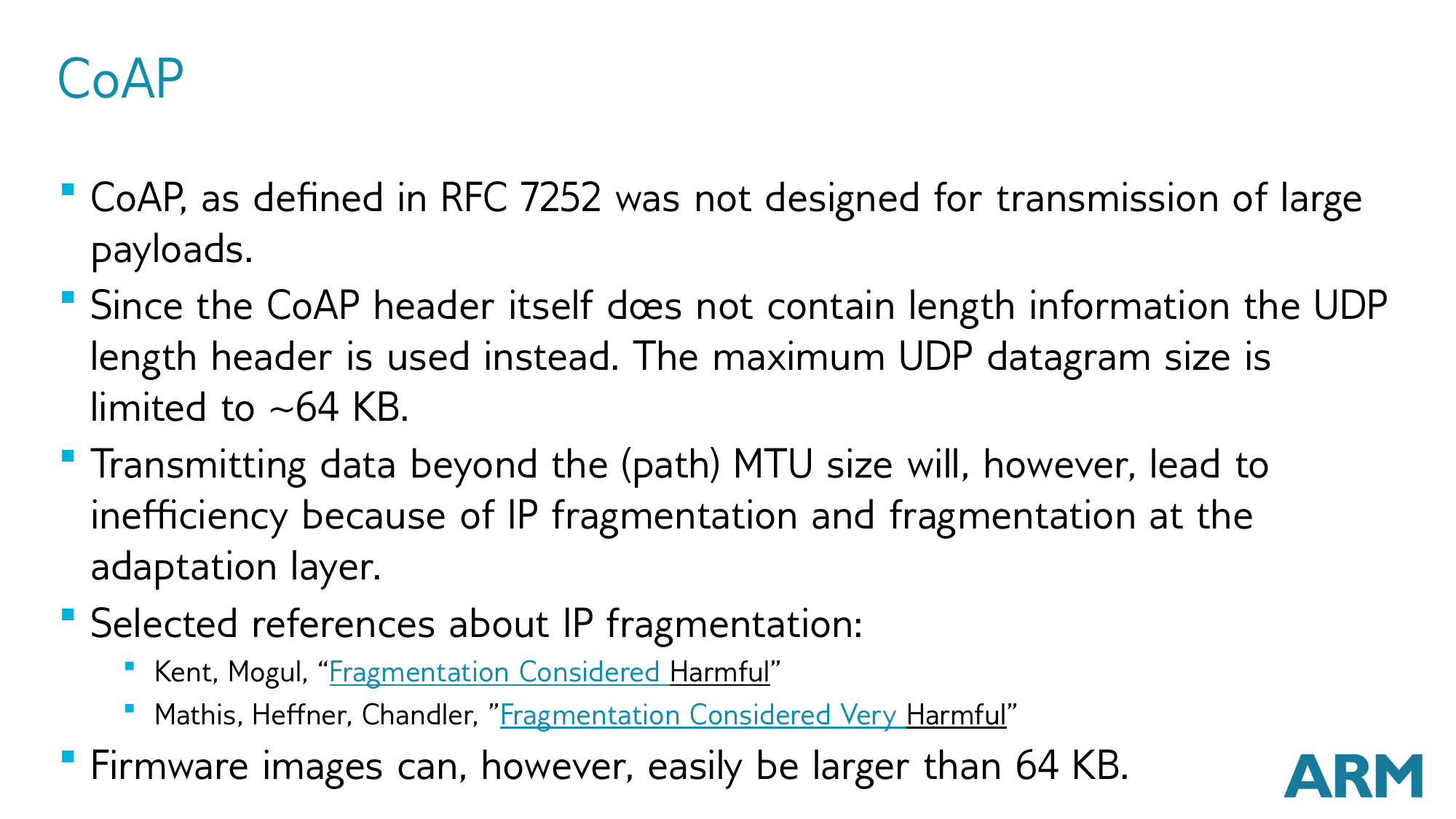

# CoAP
CoAP, as defined in RFC 7252 was not designed for transmission of large payloads.
Since the CoAP header itself does not contain length information the UDP length header is used instead. The maximum UDP datagram size is limited to ~64 KB.
Transmitting data beyond the (path) MTU size will, however, lead to inefficiency because of IP fragmentation and fragmentation at the adaptation layer.
Selected references about IP fragmentation:
Kent, Mogul, “Fragmentation Considered Harmful”
Mathis, Heffner, Chandler, ”Fragmentation Considered Very Harmful”
Firmware images can, however, easily be larger than 64 KB.